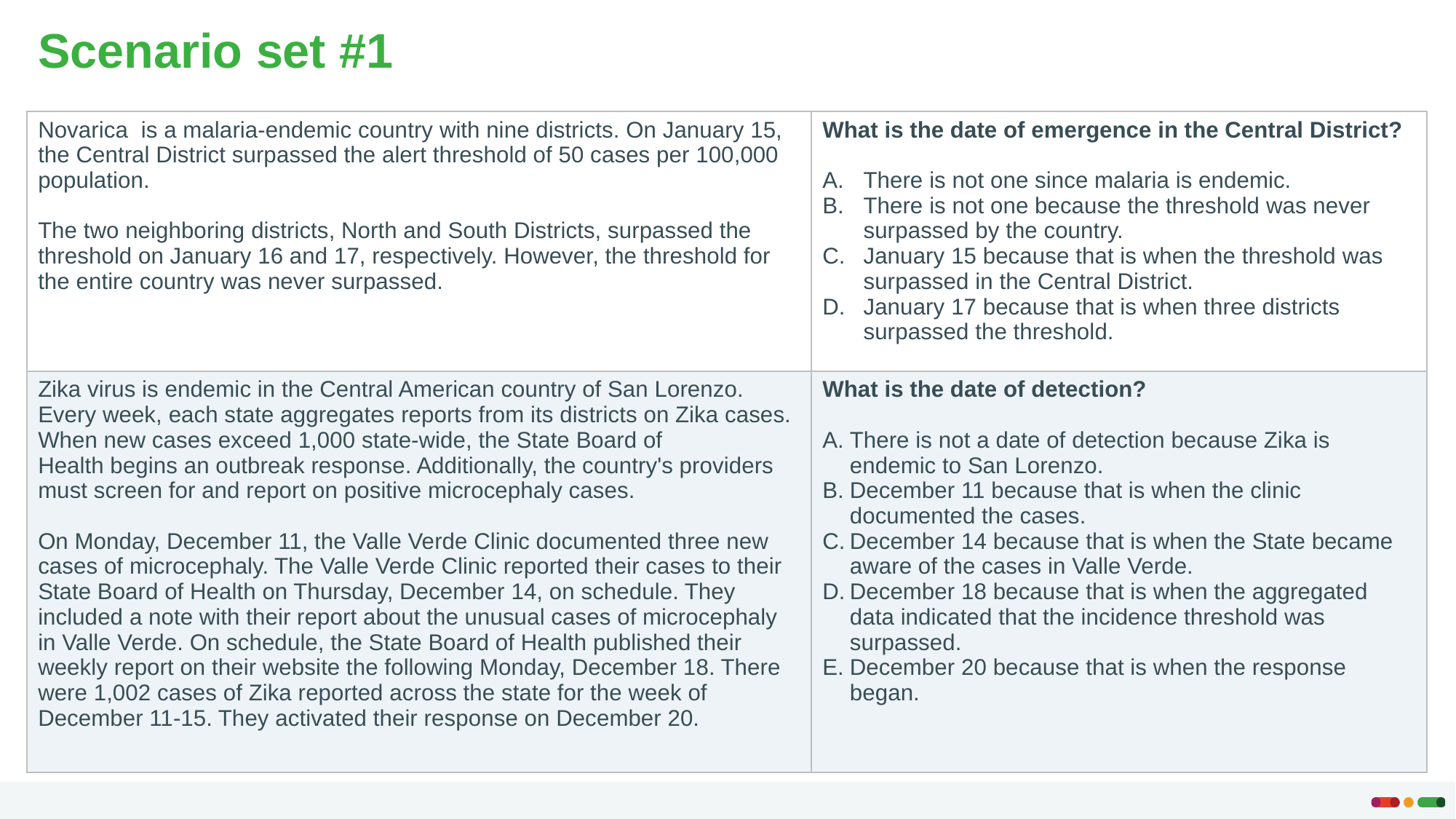

# Scenario set #1
| Novarica  is a malaria-endemic country with nine districts. On January 15, the Central District surpassed the alert threshold of 50 cases per 100,000 population. The two neighboring districts, North and South Districts, surpassed the threshold on January 16 and 17, respectively. However, the threshold for the entire country was never surpassed. | What is the date of emergence in the Central District? There is not one since malaria is endemic. There is not one because the threshold was never surpassed by the country. January 15 because that is when the threshold was surpassed in the Central District. January 17 because that is when three districts surpassed the threshold. |
| --- | --- |
| Zika virus is endemic in the Central American country of San Lorenzo. Every week, each state aggregates reports from its districts on Zika cases. When new cases exceed 1,000 state-wide, the State Board of Health begins an outbreak response. Additionally, the country's providers must screen for and report on positive microcephaly cases.  On Monday, December 11, the Valle Verde Clinic documented three new cases of microcephaly. The Valle Verde Clinic reported their cases to their State Board of Health on Thursday, December 14, on schedule. They included a note with their report about the unusual cases of microcephaly in Valle Verde. On schedule, the State Board of Health published their weekly report on their website the following Monday, December 18. There were 1,002 cases of Zika reported across the state for the week of December 11-15. They activated their response on December 20. | What is the date of detection? There is not a date of detection because Zika is endemic to San Lorenzo.  December 11 because that is when the clinic documented the cases.  December 14 because that is when the State became aware of the cases in Valle Verde.  December 18 because that is when the aggregated data indicated that the incidence threshold was surpassed. December 20 because that is when the response began. |